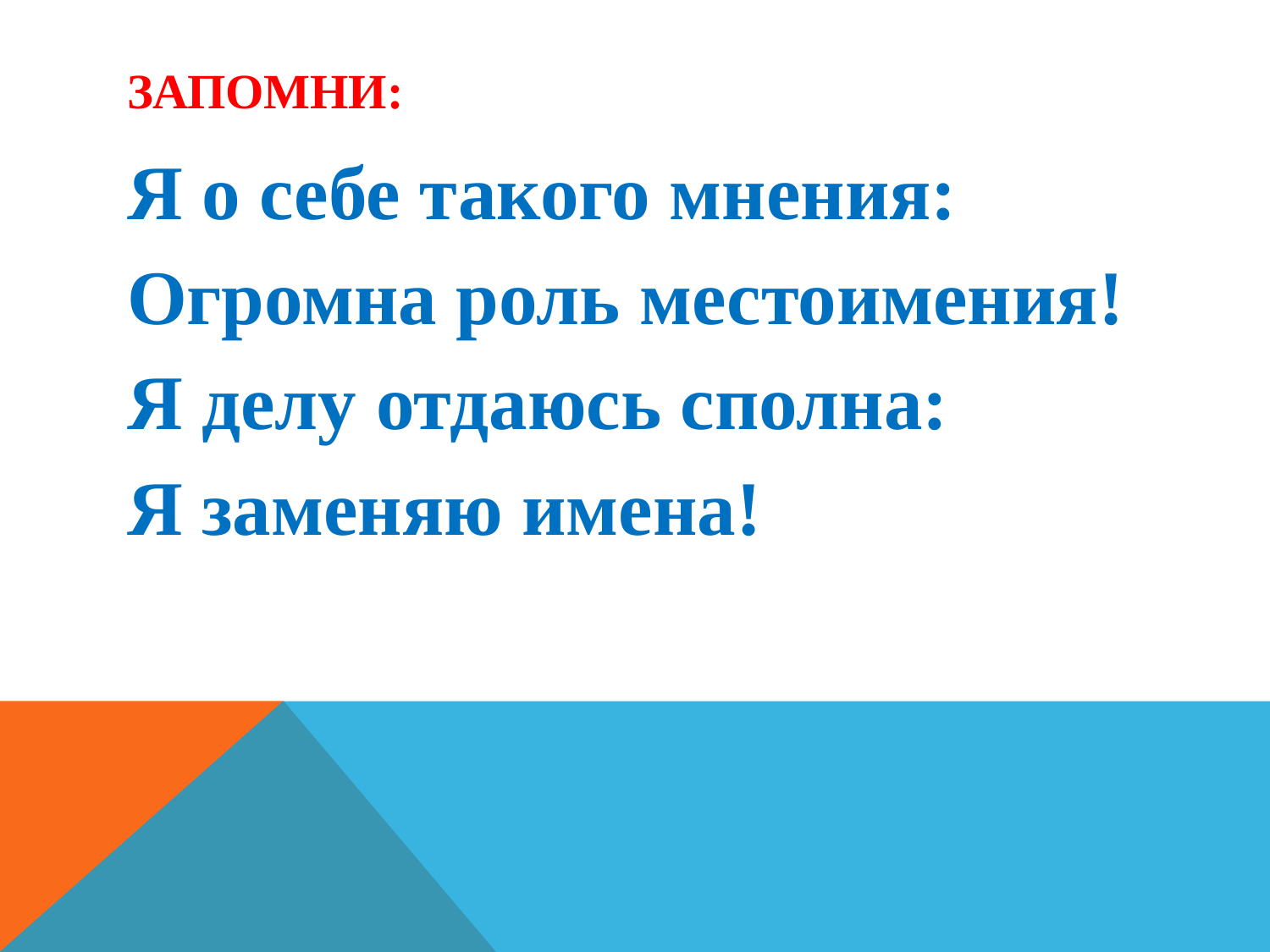

# Запомни:
Я о себе такого мнения:
Огромна роль местоимения!
Я делу отдаюсь сполна:
Я заменяю имена!